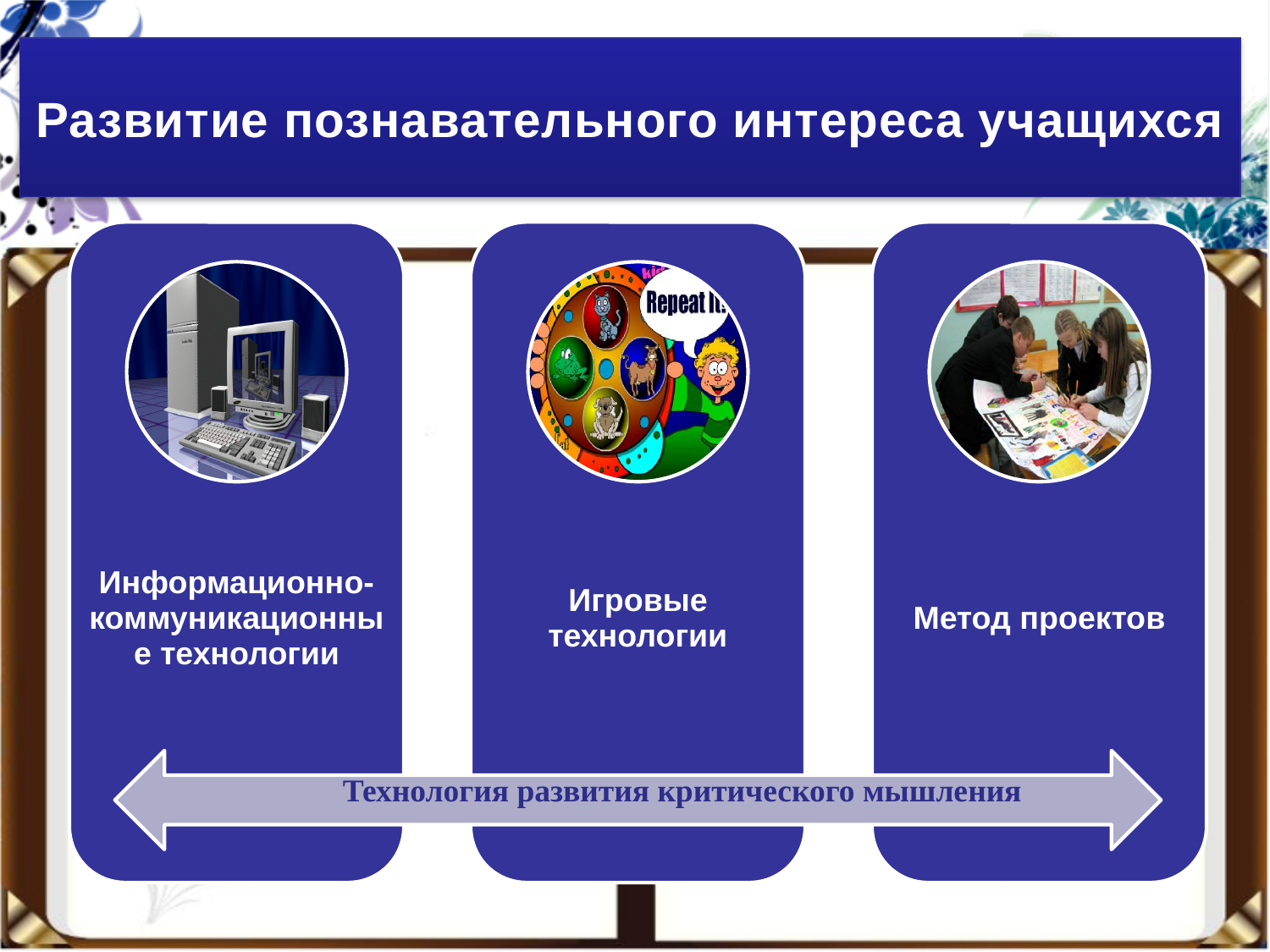

# Развитие познавательного интереса учащихся

Информационно-коммуникационные технологии
Игровые технологии
Метод проектов
Технология развития критического мышления